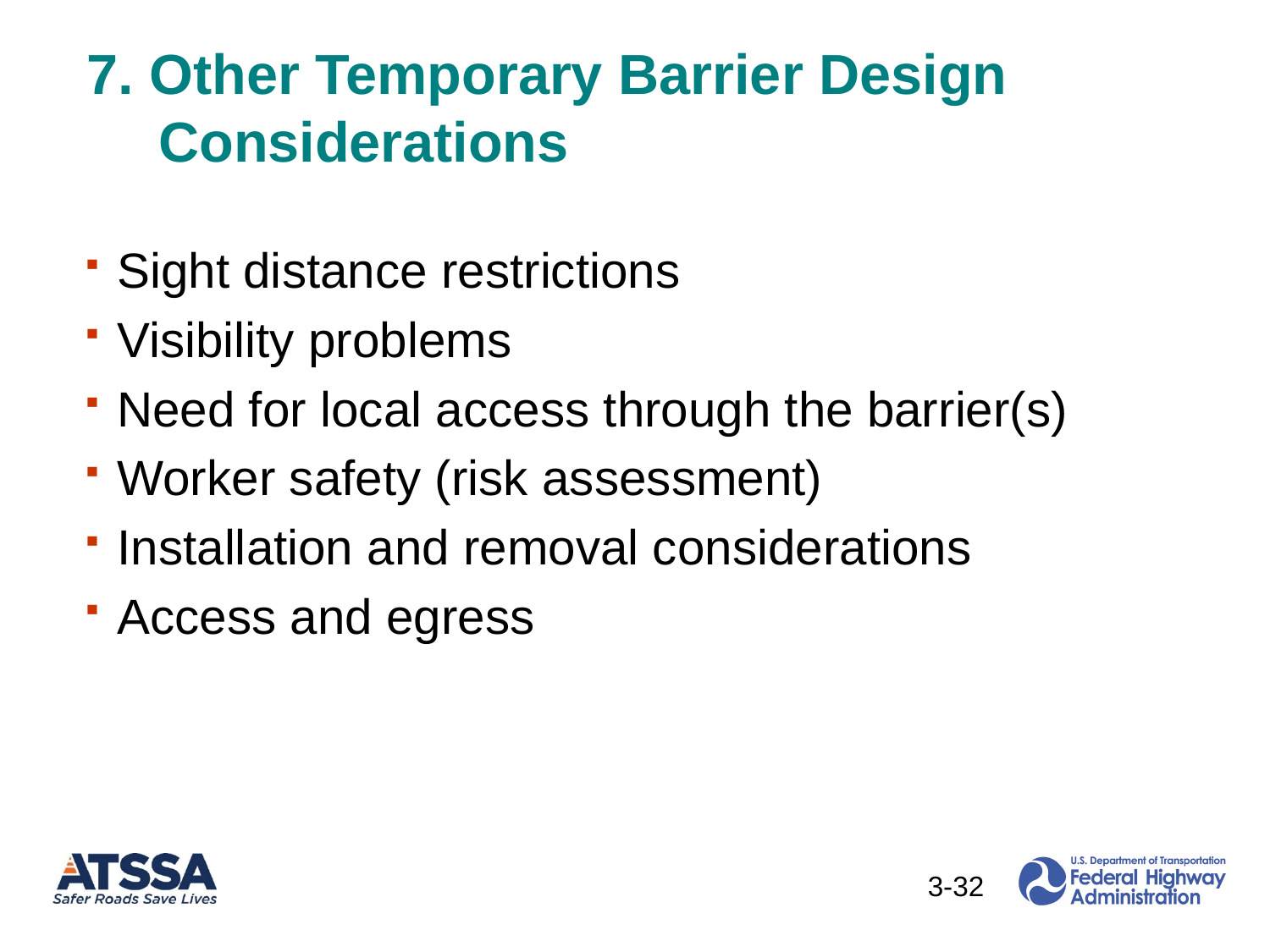

7. Other Temporary Barrier Design Considerations
Sight distance restrictions
Visibility problems
Need for local access through the barrier(s)
Worker safety (risk assessment)
Installation and removal considerations
Access and egress